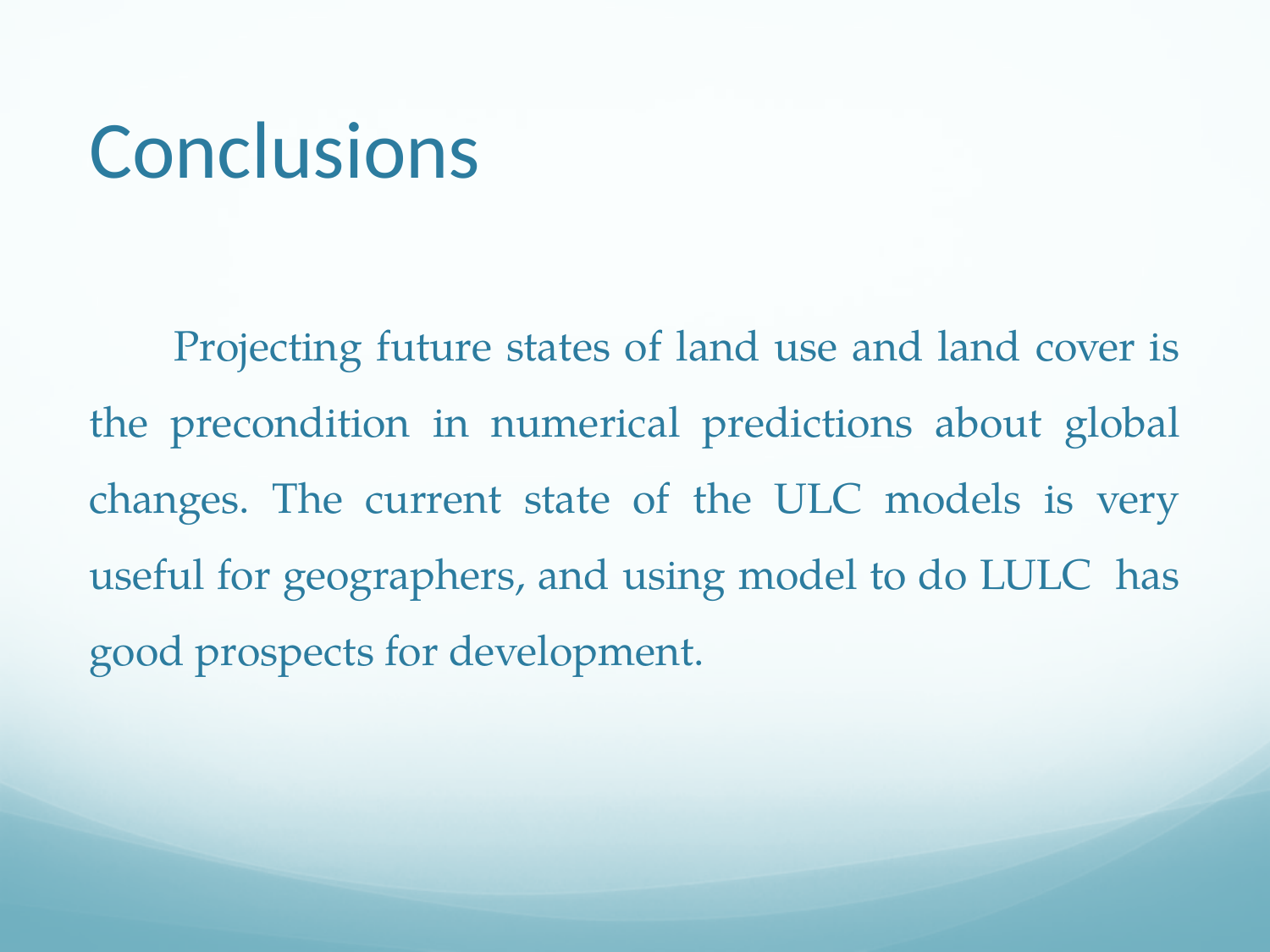

# Conclusions
      Projecting future states of land use and land cover is the precondition in numerical predictions about global changes. The current state of the ULC models is very useful for geographers, and using model to do LULC  has good prospects for development.